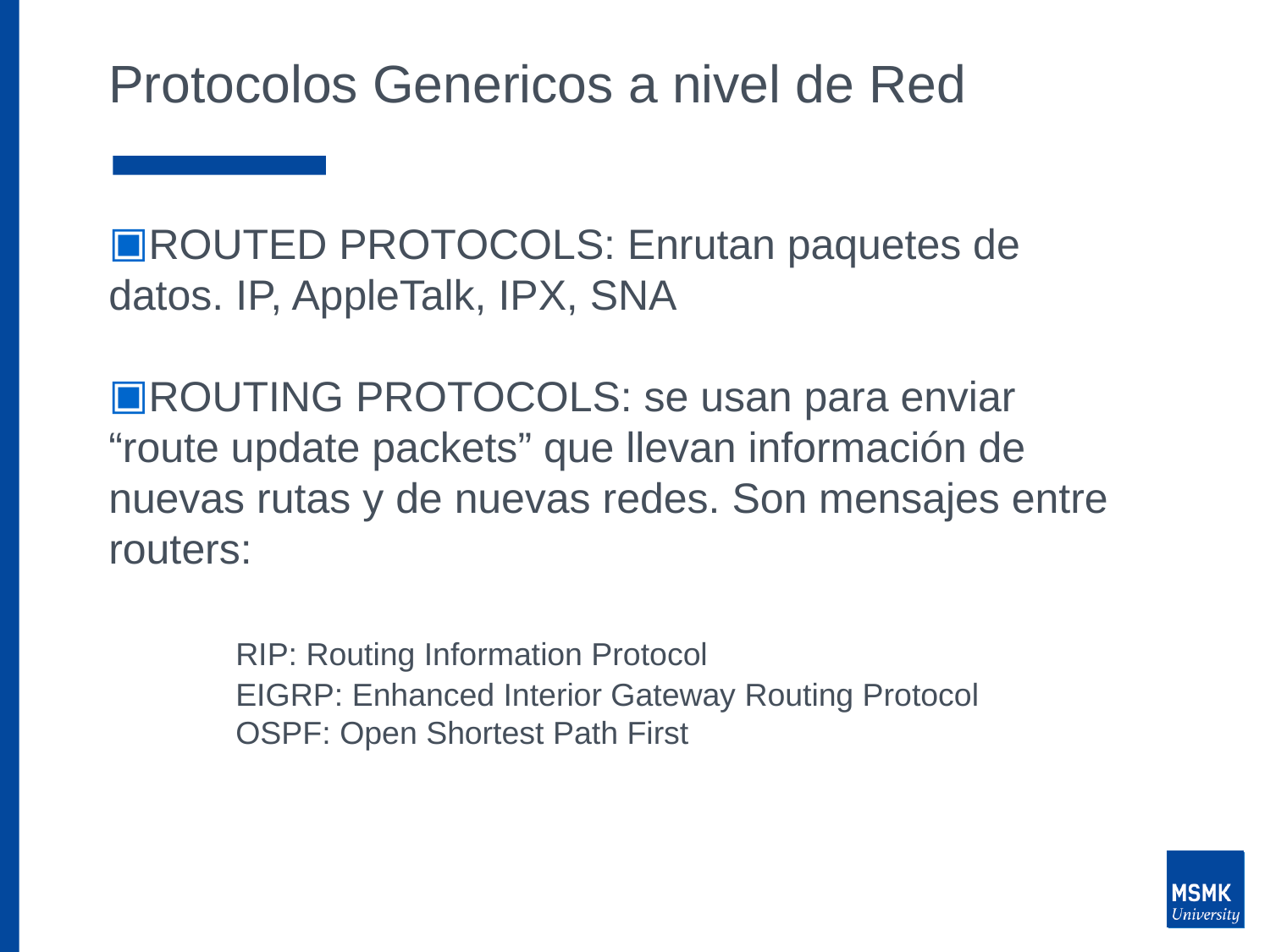

# Protocolos Genericos a nivel de Red
ROUTED PROTOCOLS: Enrutan paquetes de datos. IP, AppleTalk, IPX, SNA

ROUTING PROTOCOLS: se usan para enviar “route update packets” que llevan información de nuevas rutas y de nuevas redes. Son mensajes entre routers:

	RIP: Routing Information Protocol
	EIGRP: Enhanced Interior Gateway Routing Protocol
	OSPF: Open Shortest Path First